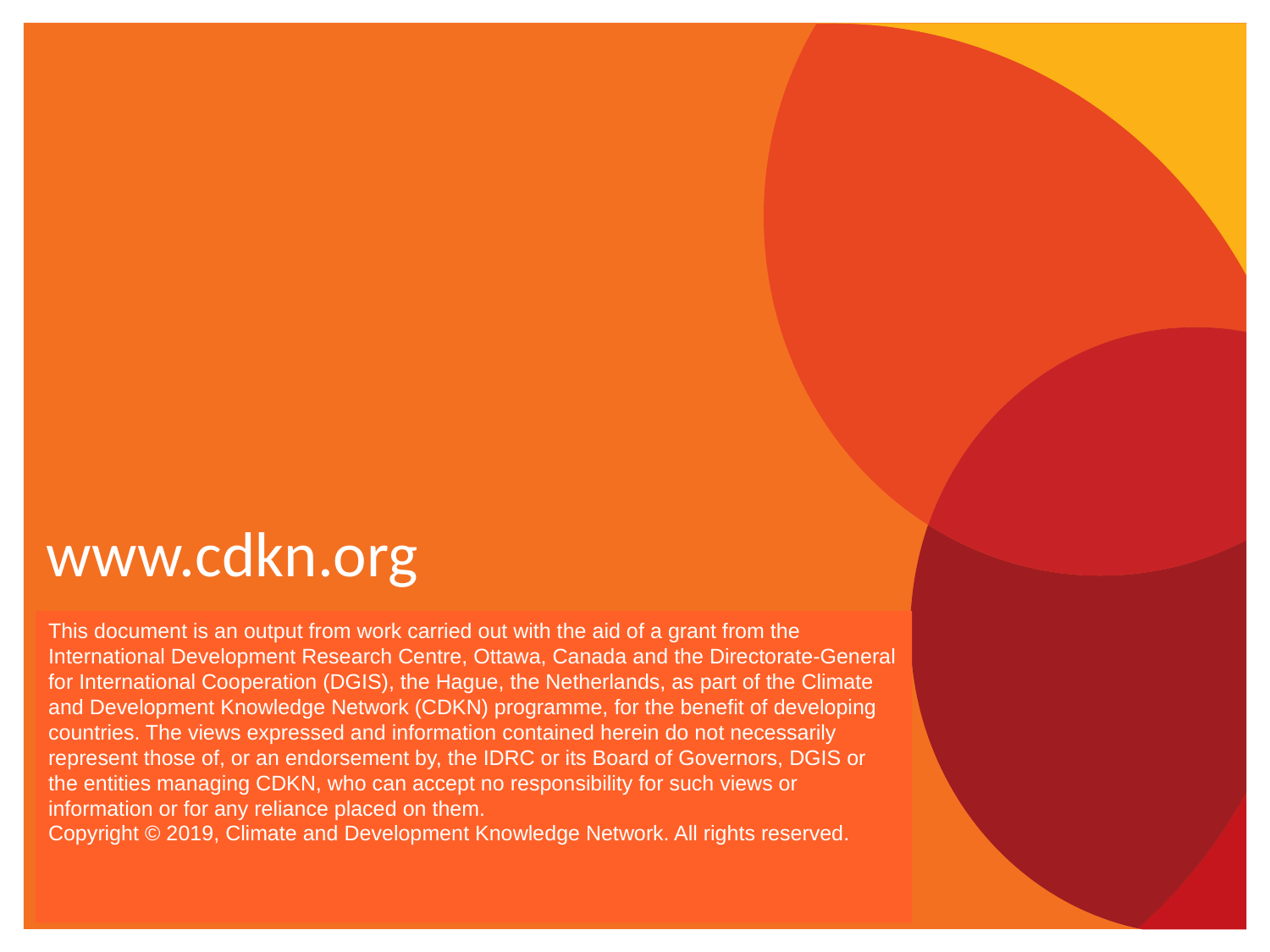

This document is an output from work carried out with the aid of a grant from the International Development Research Centre, Ottawa, Canada and the Directorate-General for International Cooperation (DGIS), the Hague, the Netherlands, as part of the Climate and Development Knowledge Network (CDKN) programme, for the benefit of developing countries. The views expressed and information contained herein do not necessarily represent those of, or an endorsement by, the IDRC or its Board of Governors, DGIS or the entities managing CDKN, who can accept no responsibility for such views or information or for any reliance placed on them.
Copyright © 2019, Climate and Development Knowledge Network. All rights reserved.